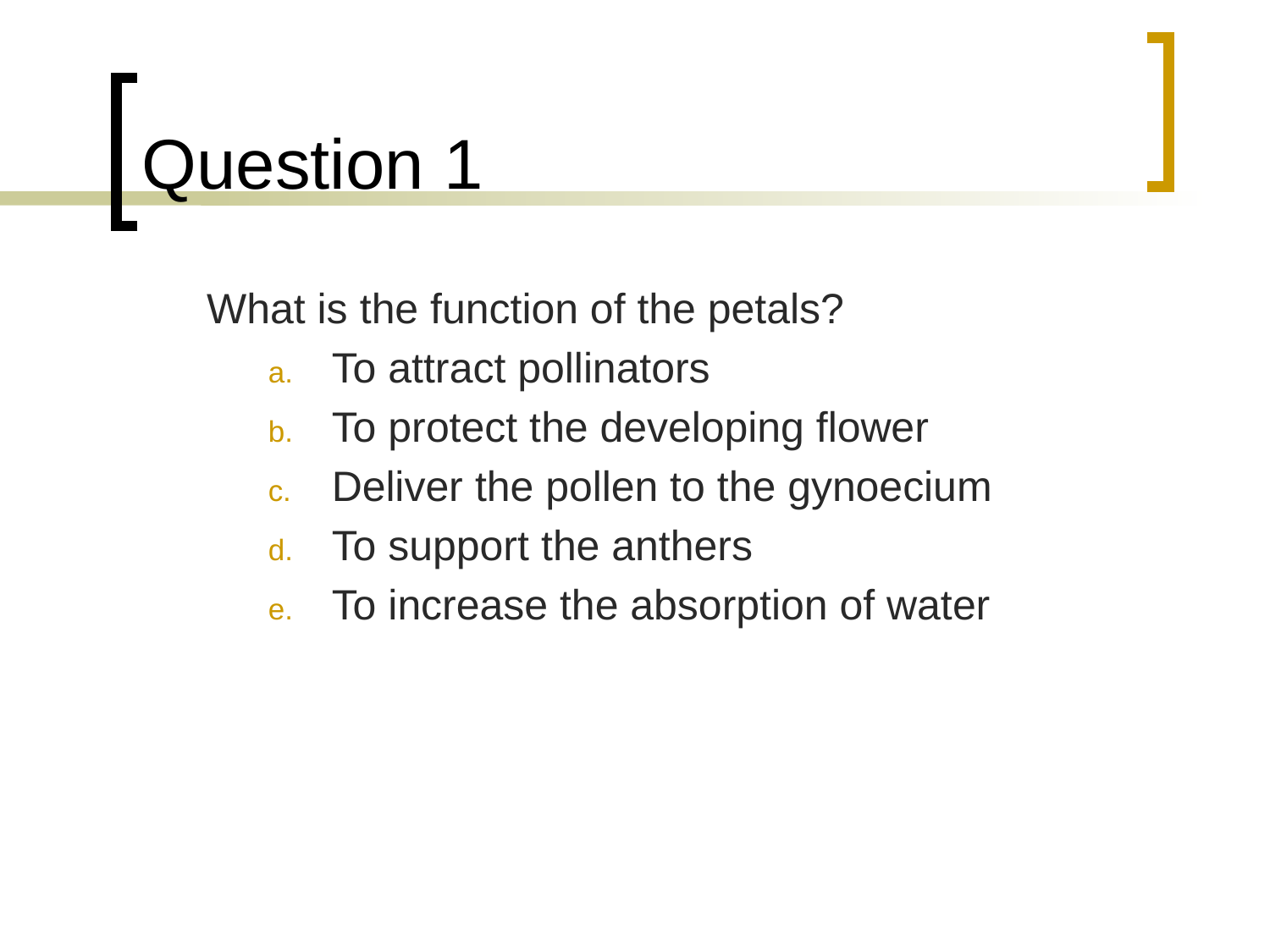

# Question 1
	What is the function of the petals?
To attract pollinators
To protect the developing flower
Deliver the pollen to the gynoecium
To support the anthers
To increase the absorption of water